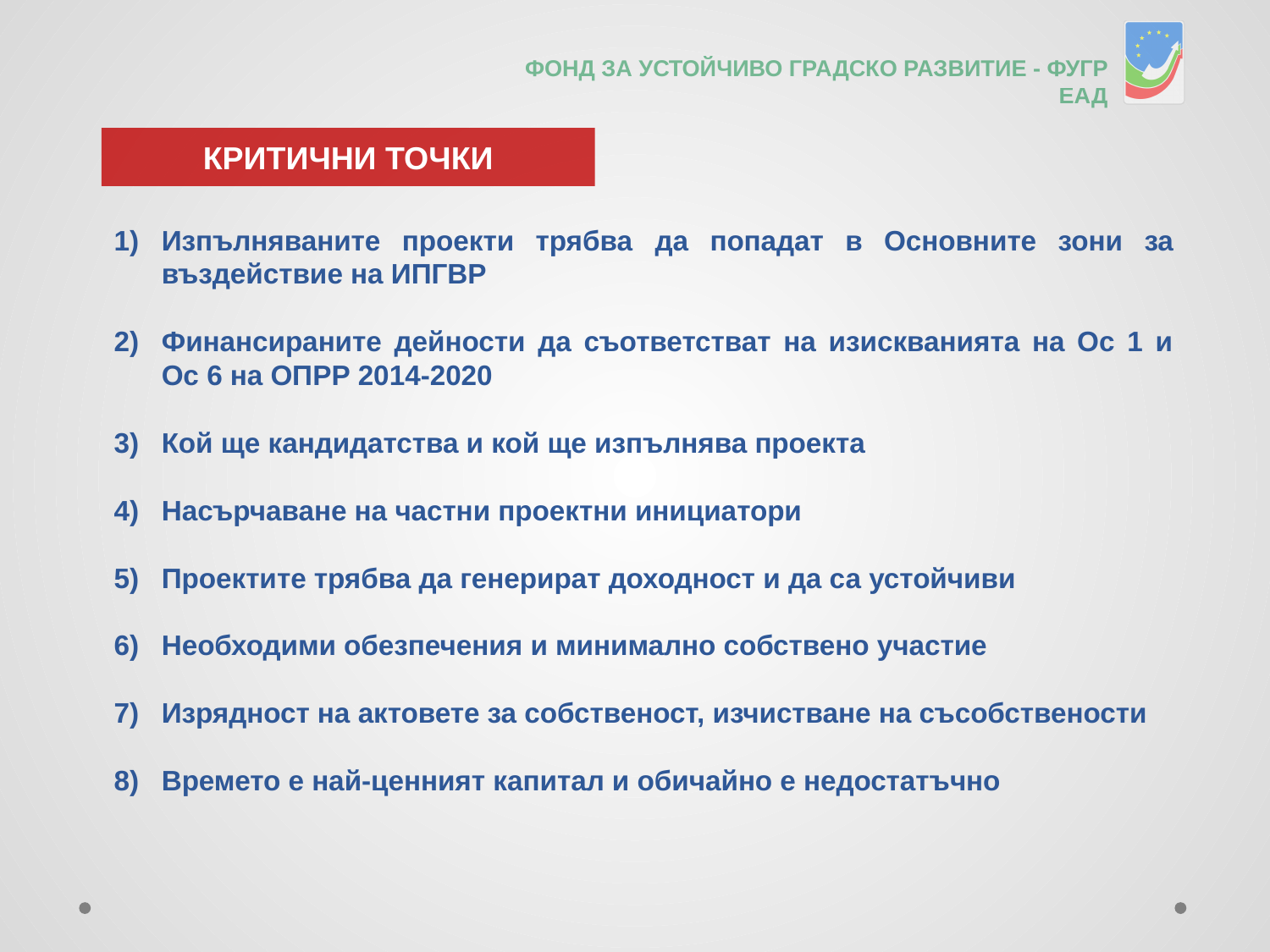

ФОНД ЗА УСТОЙЧИВО ГРАДСКО РАЗВИТИЕ - ФУГР ЕАД
КРИТИЧНИ ТОЧКИ
Изпълняваните проекти трябва да попадат в Основните зони за въздействие на ИПГВР

Финансираните дейности да съответстват на изискванията на Ос 1 и Ос 6 на ОПРР 2014-2020

Кой ще кандидатства и кой ще изпълнява проекта

Насърчаване на частни проектни инициатори

Проектите трябва да генерират доходност и да са устойчиви

Необходими обезпечения и минимално собствено участие

Изрядност на актовете за собственост, изчистване на съсобствености

Времето е най-ценният капитал и обичайно е недостатъчно